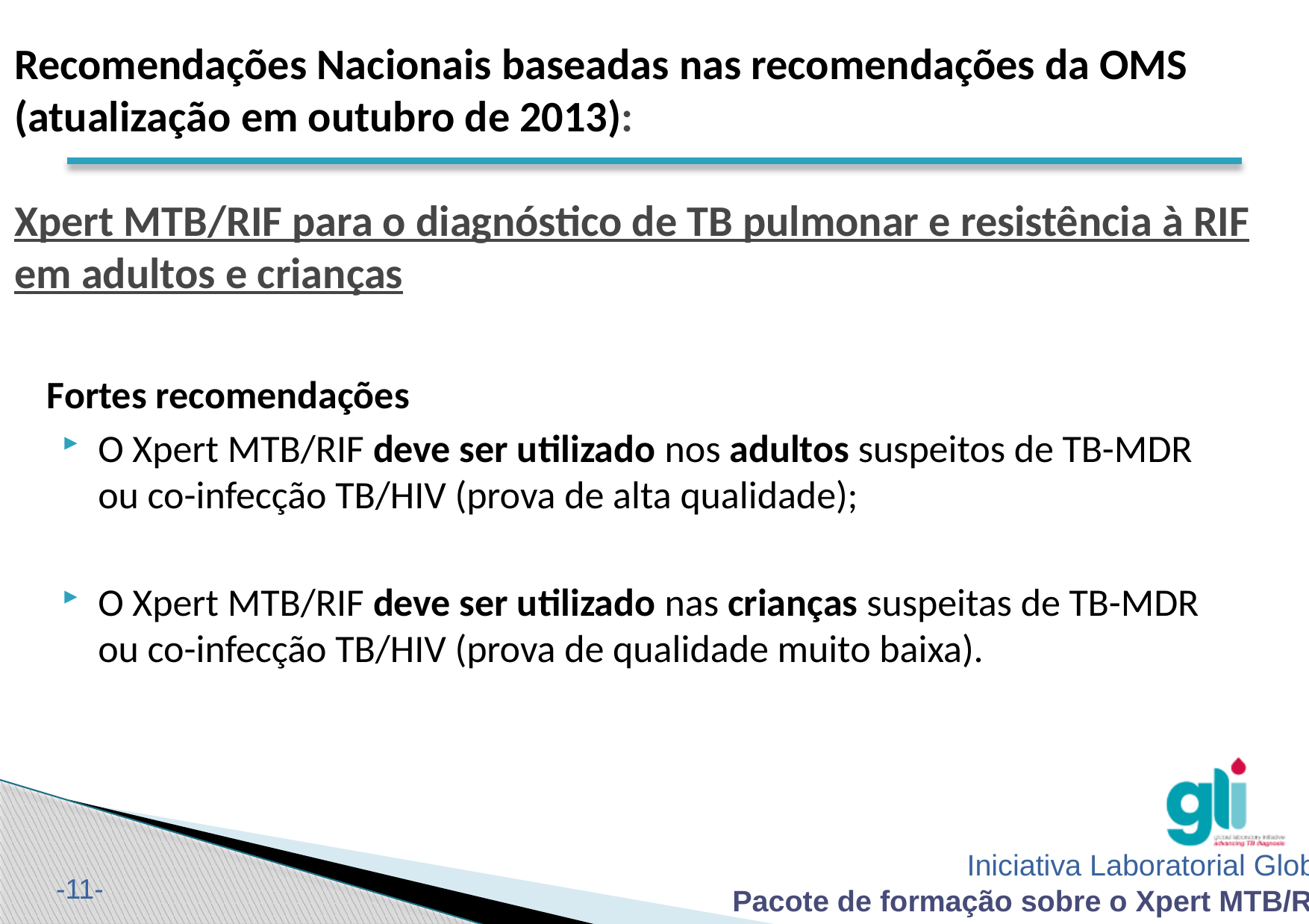

# Recomendações Nacionais baseadas nas recomendações da OMS (atualização em outubro de 2013): Xpert MTB/RIF para o diagnóstico de TB pulmonar e resistência à RIF em adultos e crianças
Fortes recomendações
O Xpert MTB/RIF deve ser utilizado nos adultos suspeitos de TB-MDR ou co-infecção TB/HIV (prova de alta qualidade);

O Xpert MTB/RIF deve ser utilizado nas crianças suspeitas de TB-MDR ou co-infecção TB/HIV (prova de qualidade muito baixa).